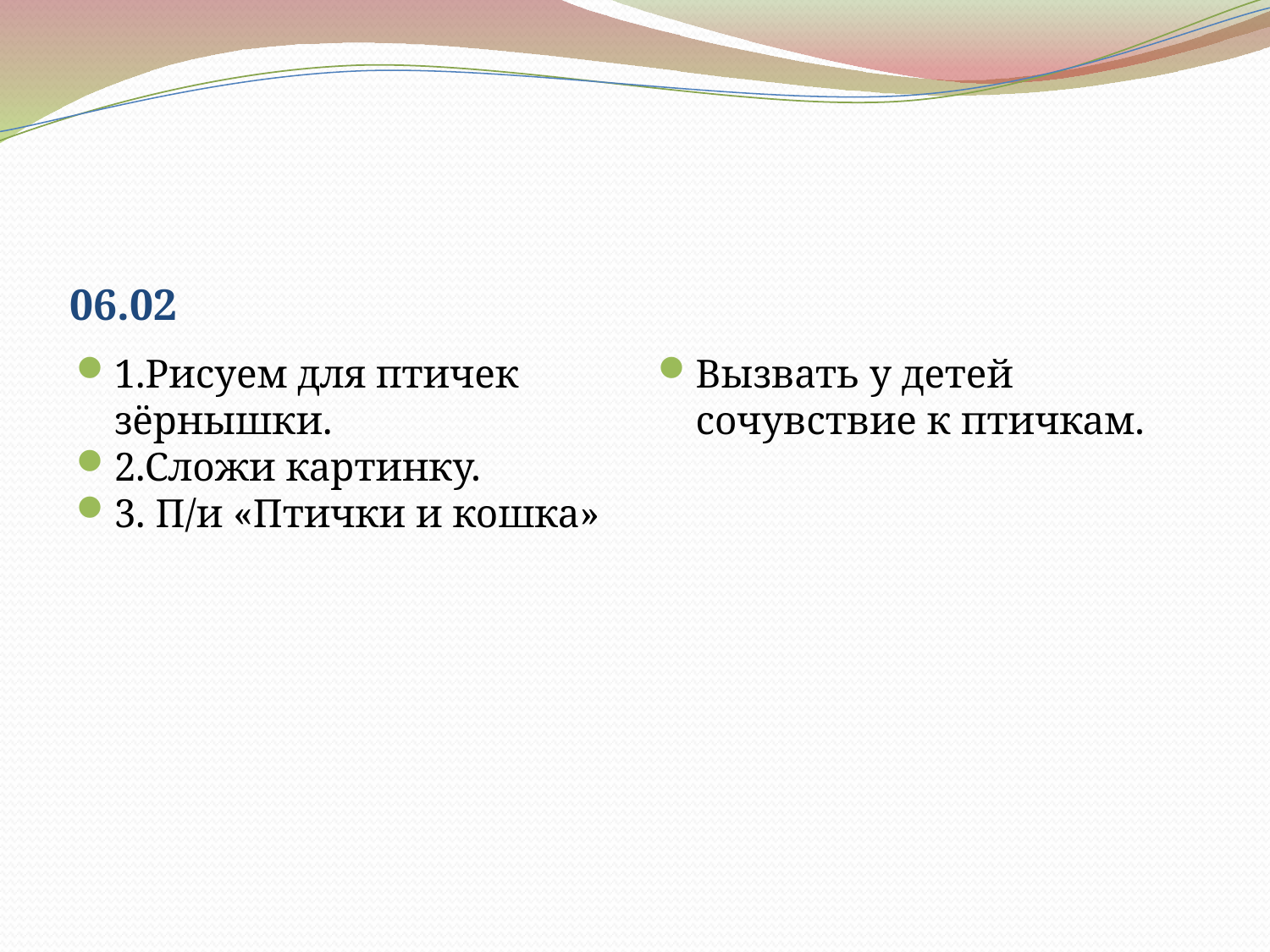

06.02
1.Рисуем для птичек зёрнышки.
2.Сложи картинку.
3. П/и «Птички и кошка»
Вызвать у детей сочувствие к птичкам.